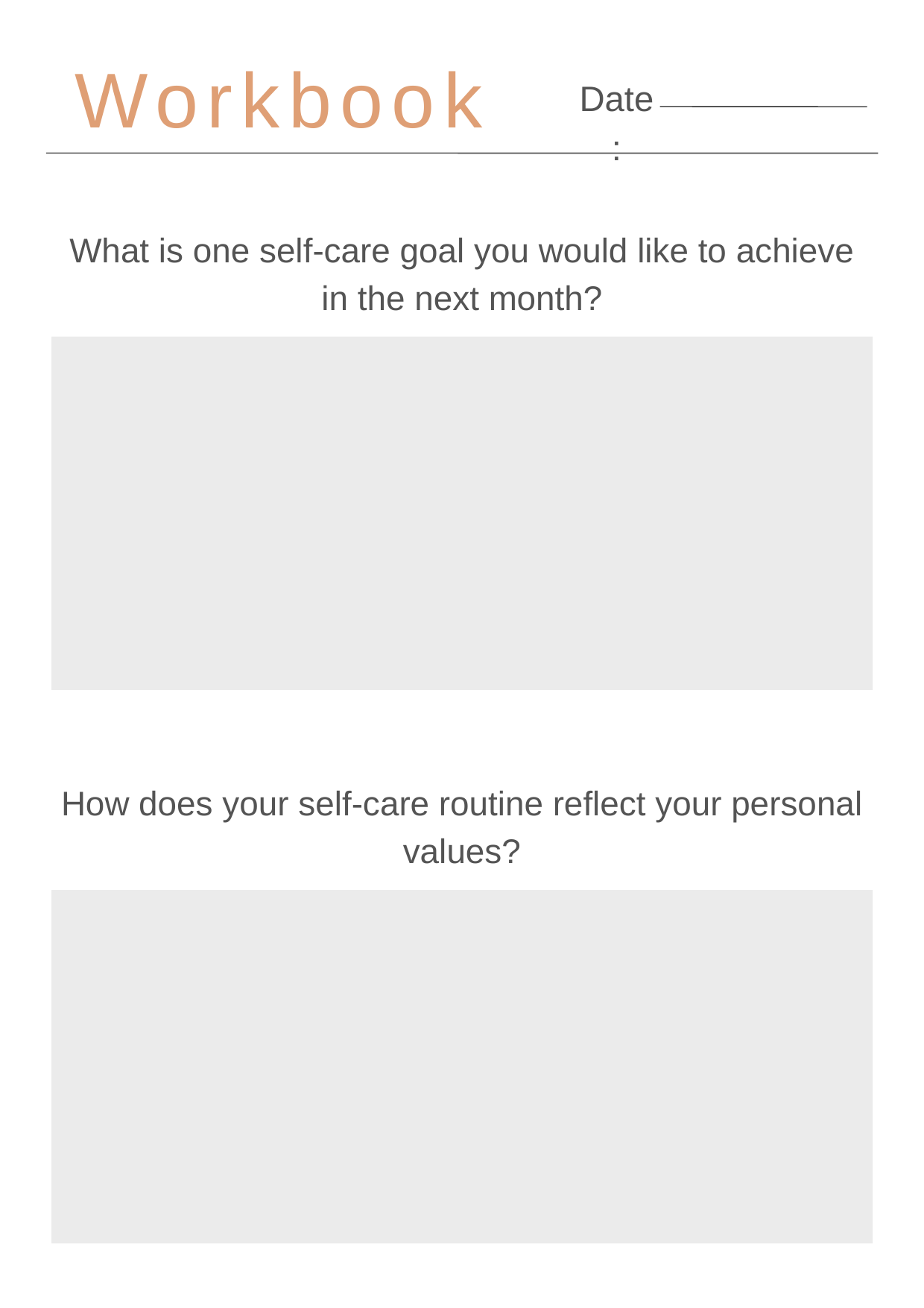

Workbook
Date:

What is one self-care goal you would like to achieve in the next month?

How does your self-care routine reflect your personal values?